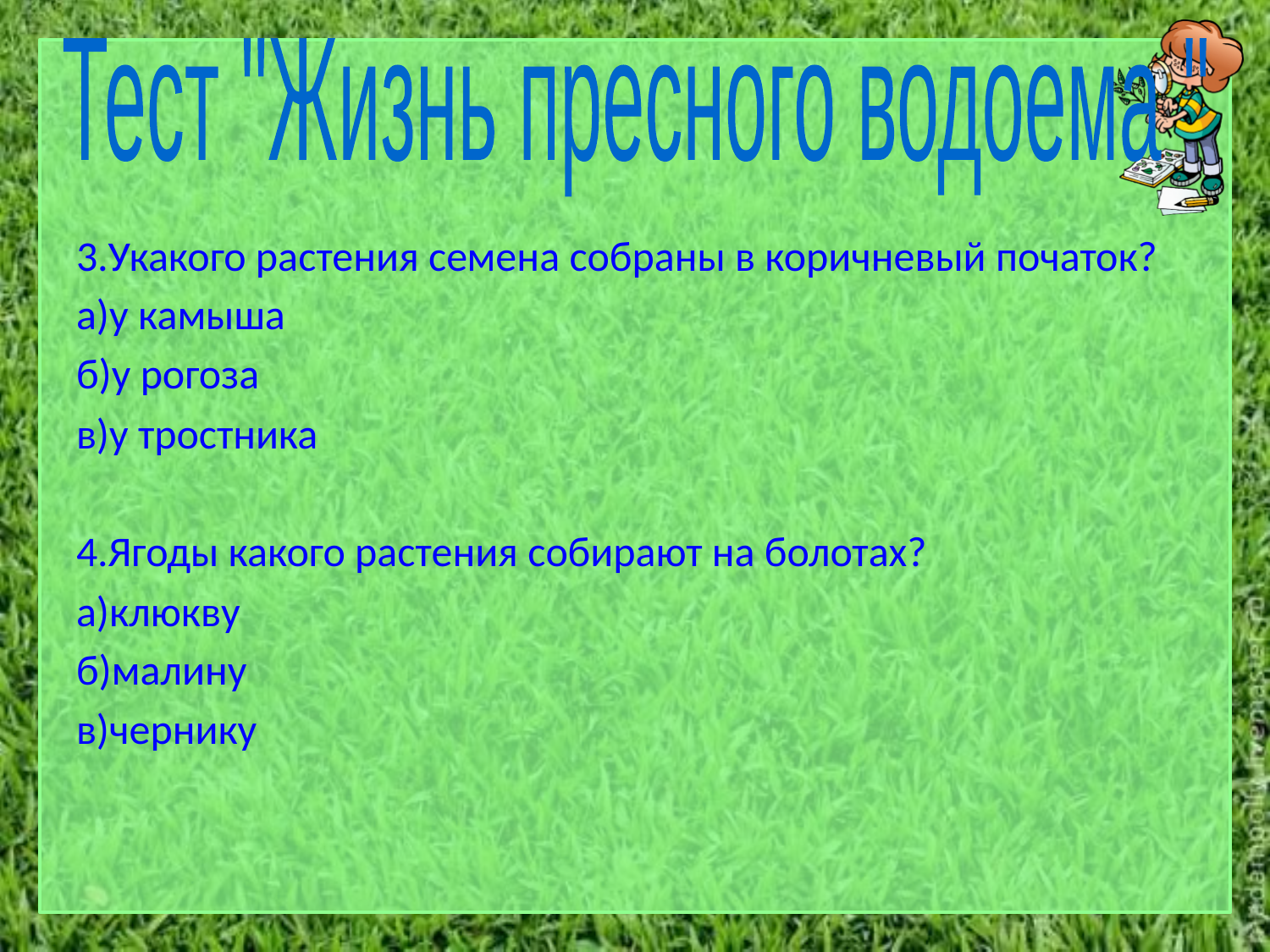

Тест "Жизнь пресного водоема "
3.Укакого растения семена собраны в коричневый початок?
а)у камыша
б)у рогоза
в)у тростника

4.Ягоды какого растения собирают на болотах?
а)клюкву
б)малину
в)чернику